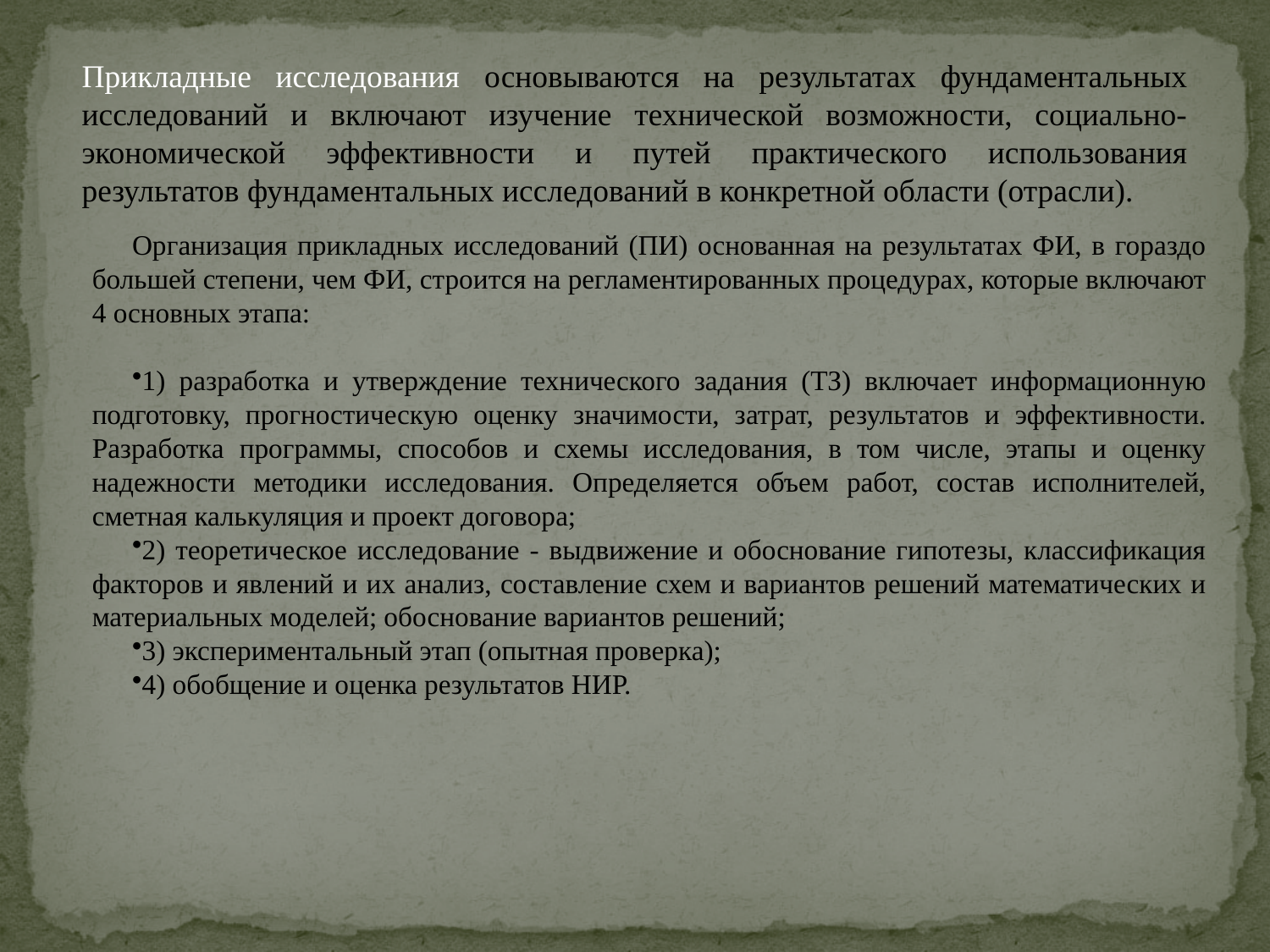

Прикладные исследования основываются на результатах фундаментальных исследований и включают изучение технической возможности, социально-экономической эффективности и путей практического использования результатов фундаментальных исследований в конкретной области (отрасли).

Организация прикладных исследований (ПИ) основанная на результатах ФИ, в гораздо большей степени, чем ФИ, строится на регламентированных процедурах, которые включают 4 основных этапа:

1) разработка и утверждение технического задания (ТЗ) включает информационную подготовку, прогностическую оценку значимости, затрат, результатов и эффективности. Разработка программы, способов и схемы исследования, в том числе, этапы и оценку надежности методики исследования. Определяется объем работ, состав исполнителей, сметная калькуляция и проект договора;
2) теоретическое исследование - выдвижение и обоснование гипотезы, классификация факторов и явлений и их анализ, составление схем и вариантов решений математических и материальных моделей; обоснование вариантов решений;
3) экспериментальный этап (опытная проверка);
4) обобщение и оценка результатов НИР.